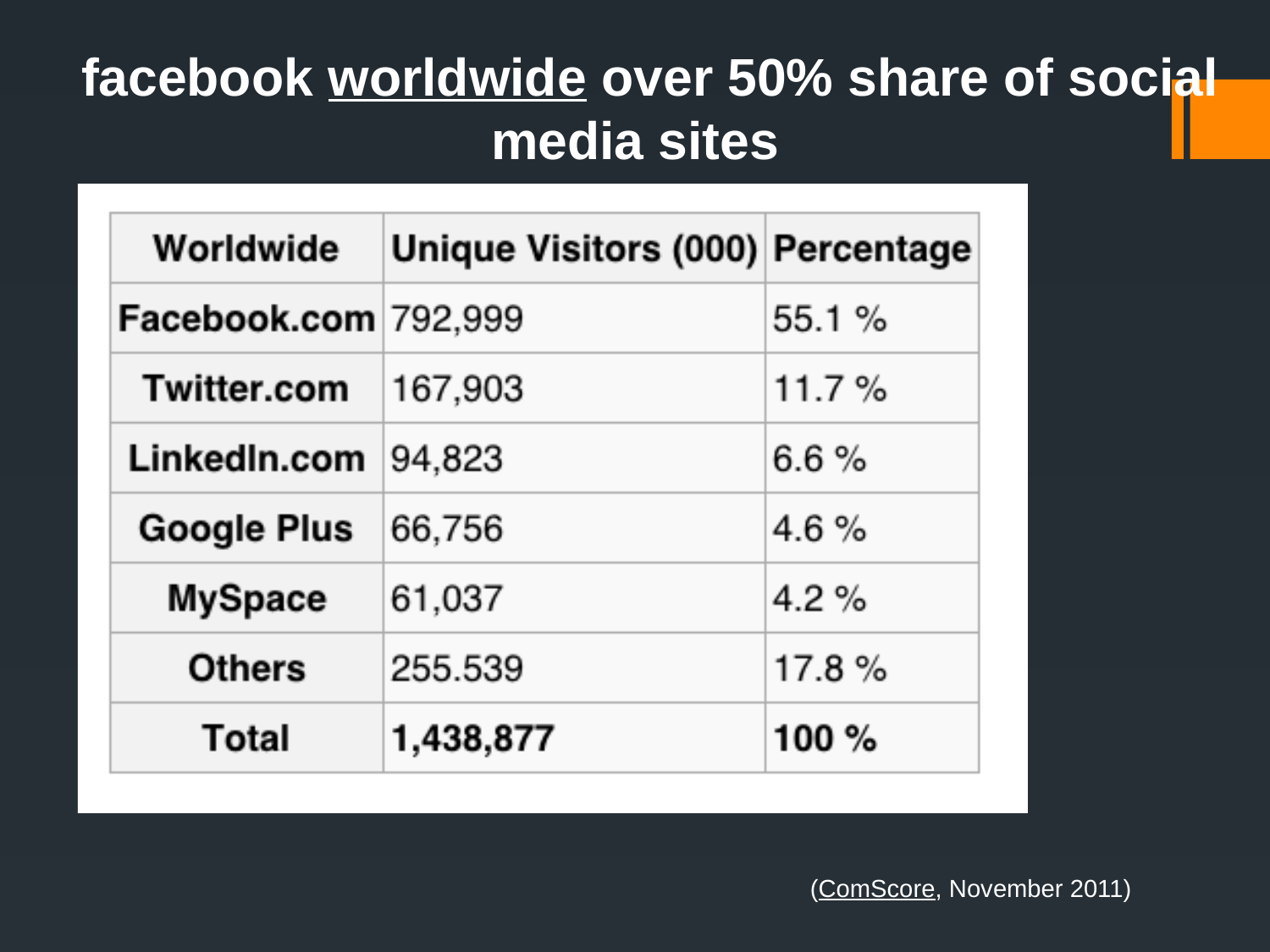

facebook worldwide over 50% share of social media sites

 (ComScore, November 2011)